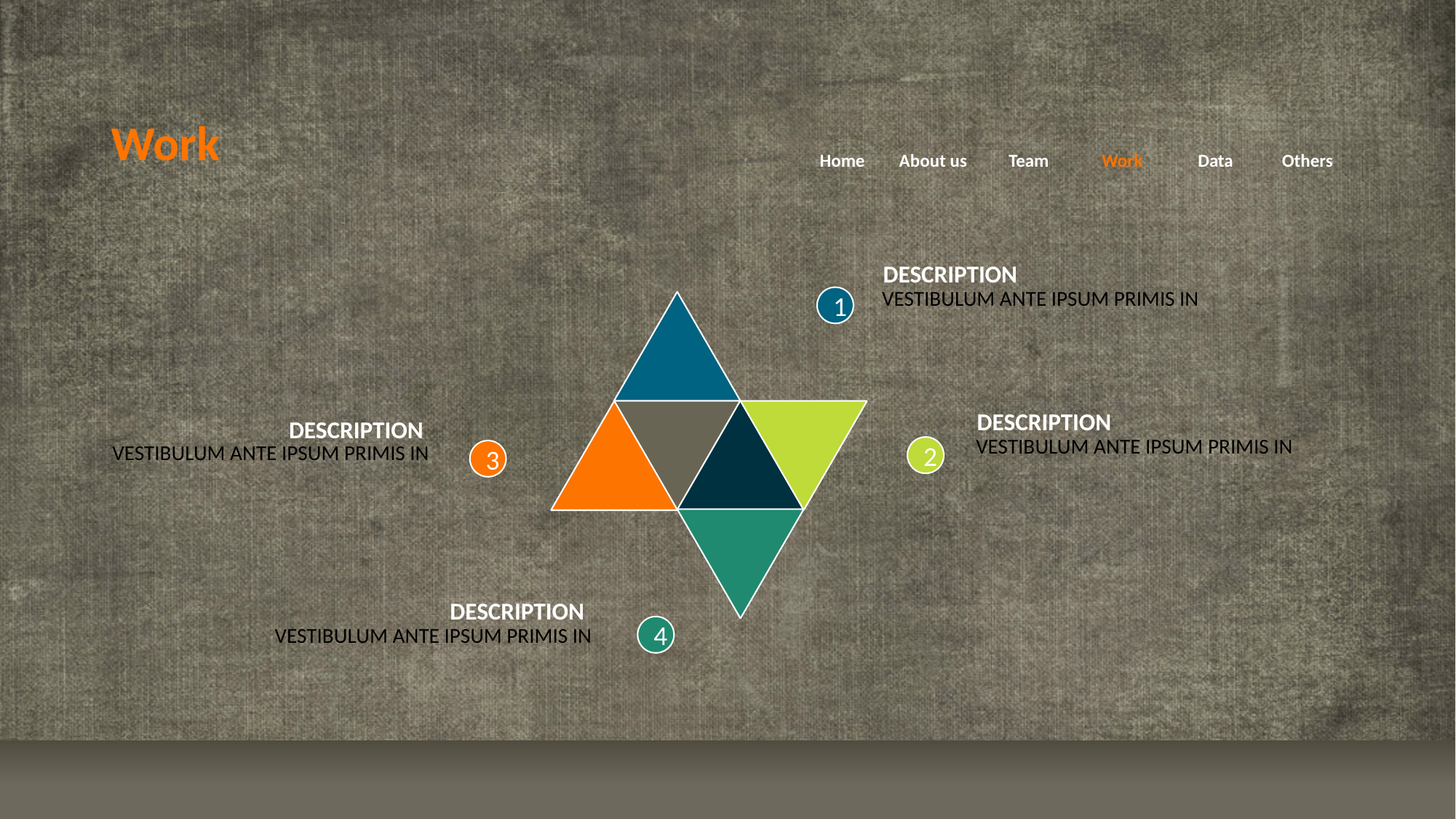

# Work
Others
Home
About us
Team
Work
Data
DESCRIPTION
VESTIBULUM ANTE IPSUM PRIMIS IN
1

DESCRIPTION
DESCRIPTION
VESTIBULUM ANTE IPSUM PRIMIS IN
VESTIBULUM ANTE IPSUM PRIMIS IN
2
3
DESCRIPTION
4
VESTIBULUM ANTE IPSUM PRIMIS IN